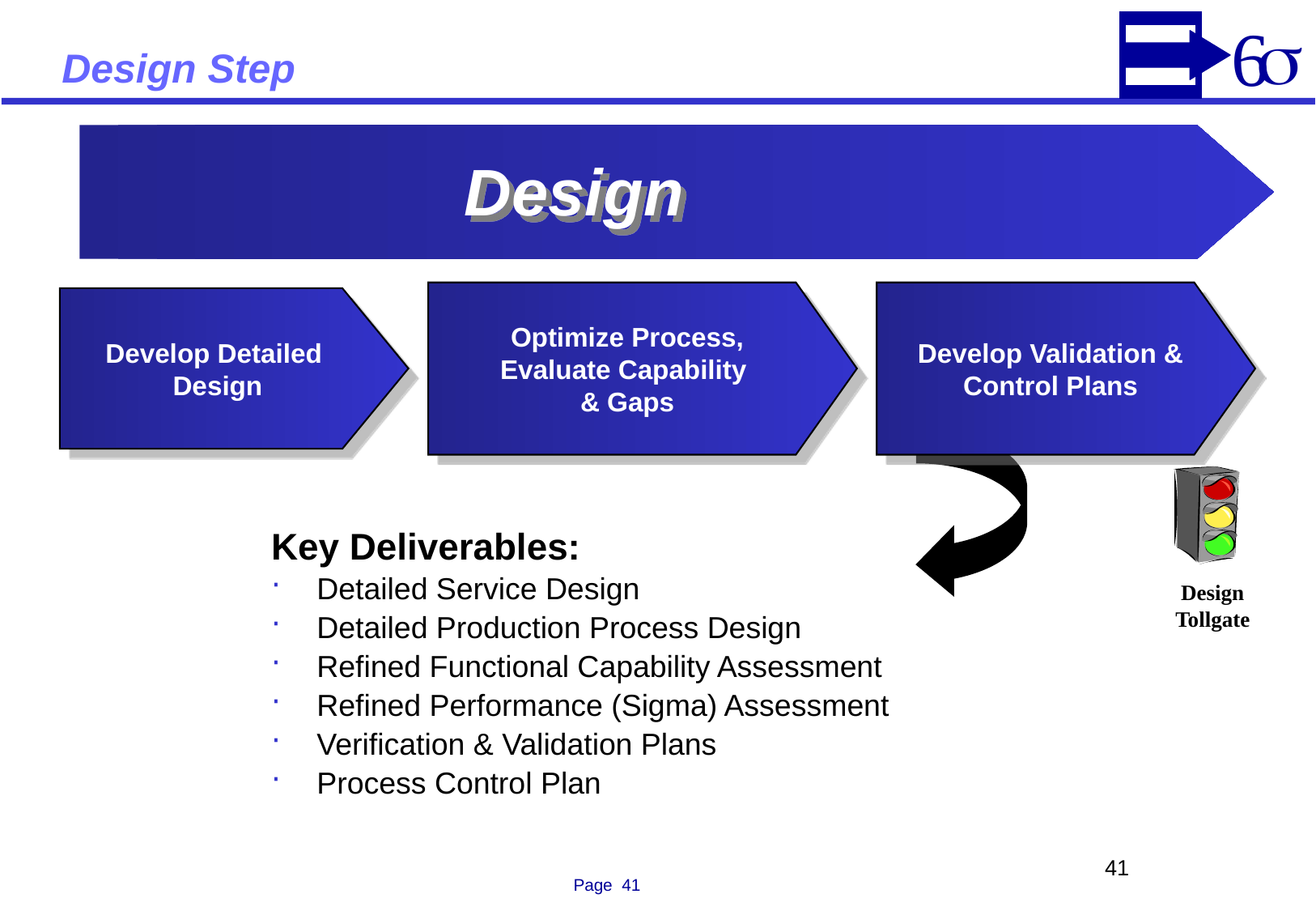

# Design Step

Design
Optimize Process,
Evaluate Capability
& Gaps
Develop Validation &
Control Plans
Develop Detailed
Design

Key Deliverables:
Detailed Service Design
Detailed Production Process Design
Refined Functional Capability Assessment
Refined Performance (Sigma) Assessment
Verification & Validation Plans
Process Control Plan
Design
Tollgate